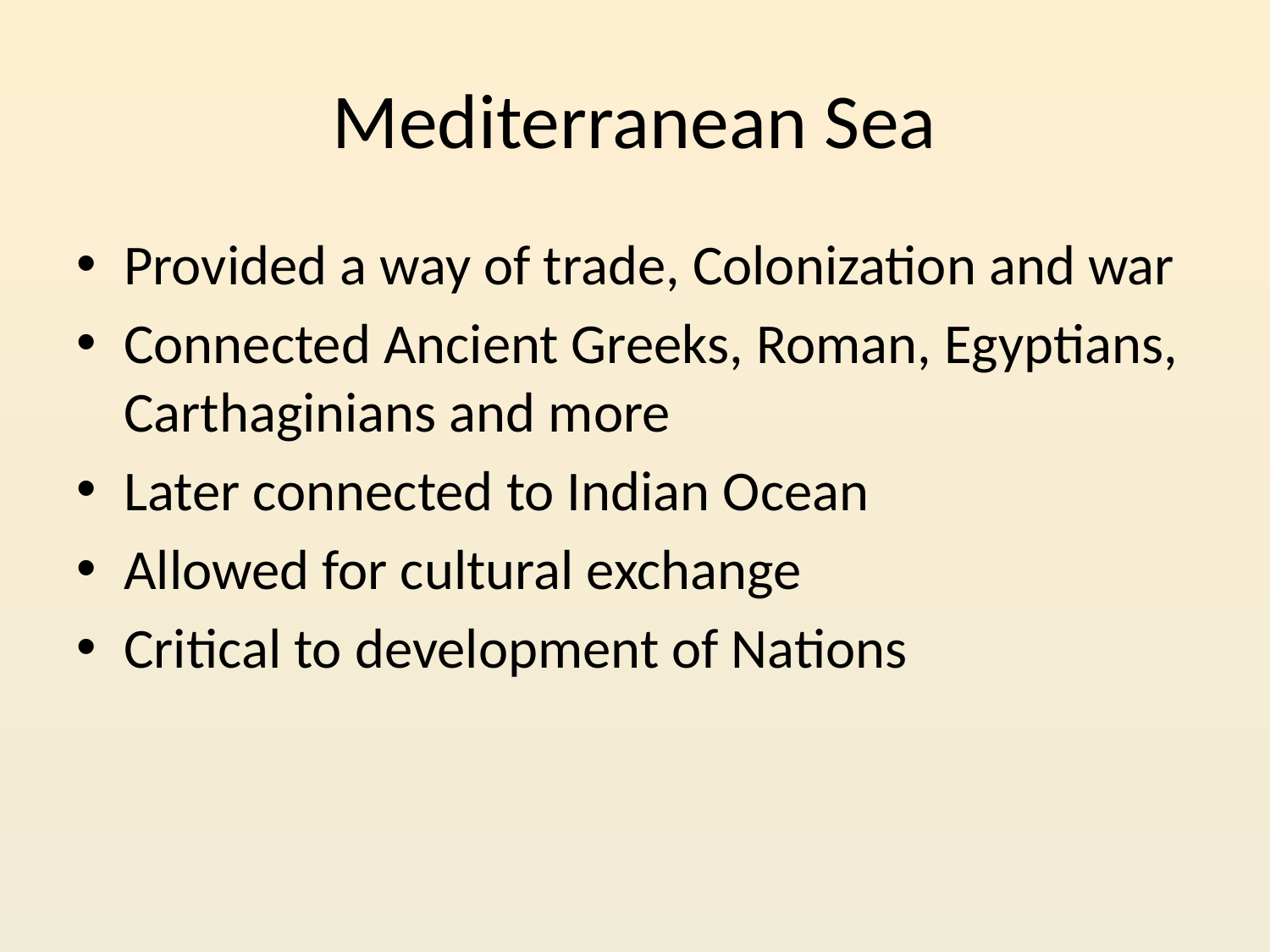

# Mediterranean Sea
Provided a way of trade, Colonization and war
Connected Ancient Greeks, Roman, Egyptians, Carthaginians and more
Later connected to Indian Ocean
Allowed for cultural exchange
Critical to development of Nations